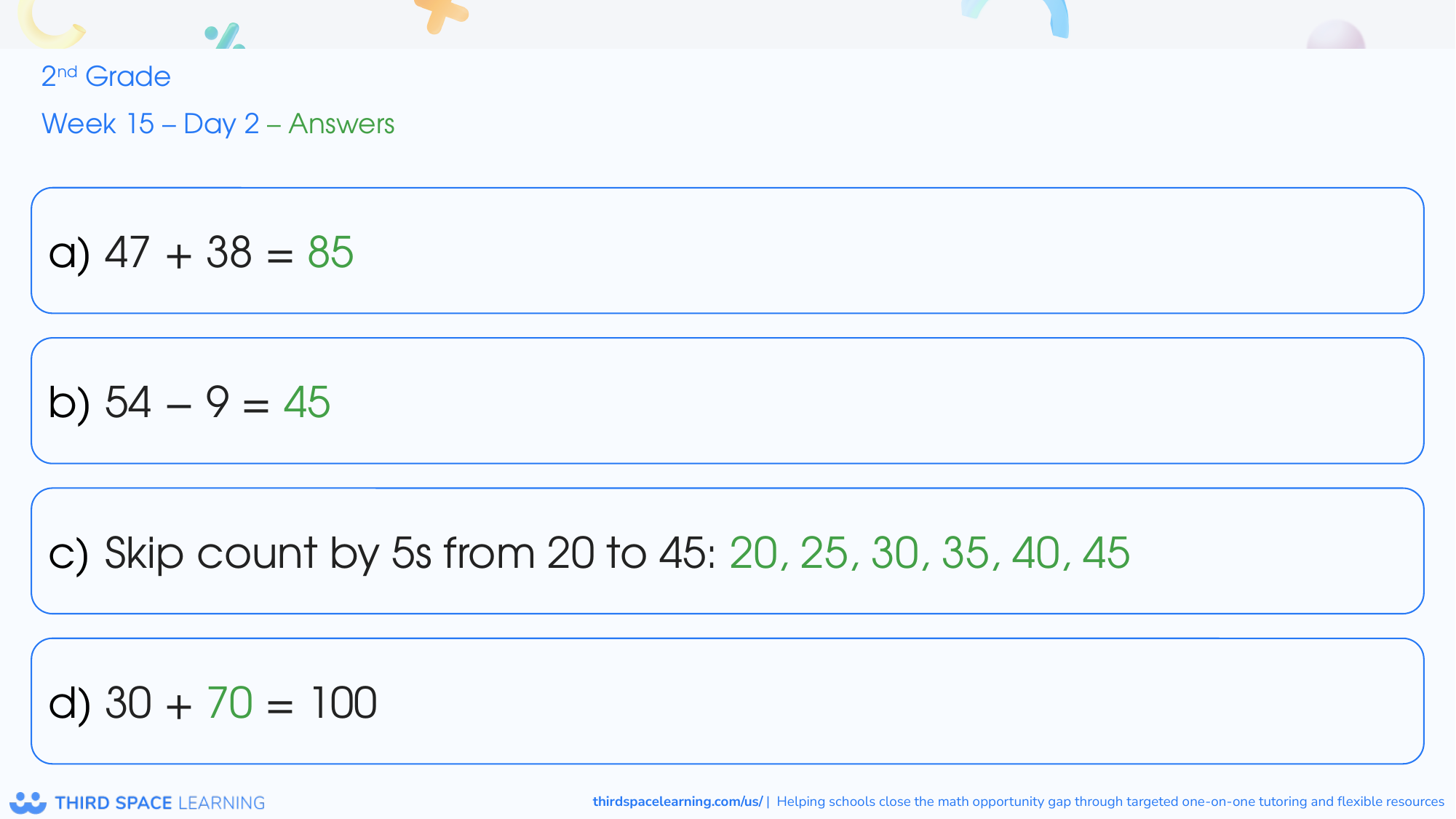

2nd Grade
Week 15 – Day 2 – Answers
47 + 38 = 85
54 − 9 = 45
Skip count by 5s from 20 to 45: 20, 25, 30, 35, 40, 45
30 + 70 = 100